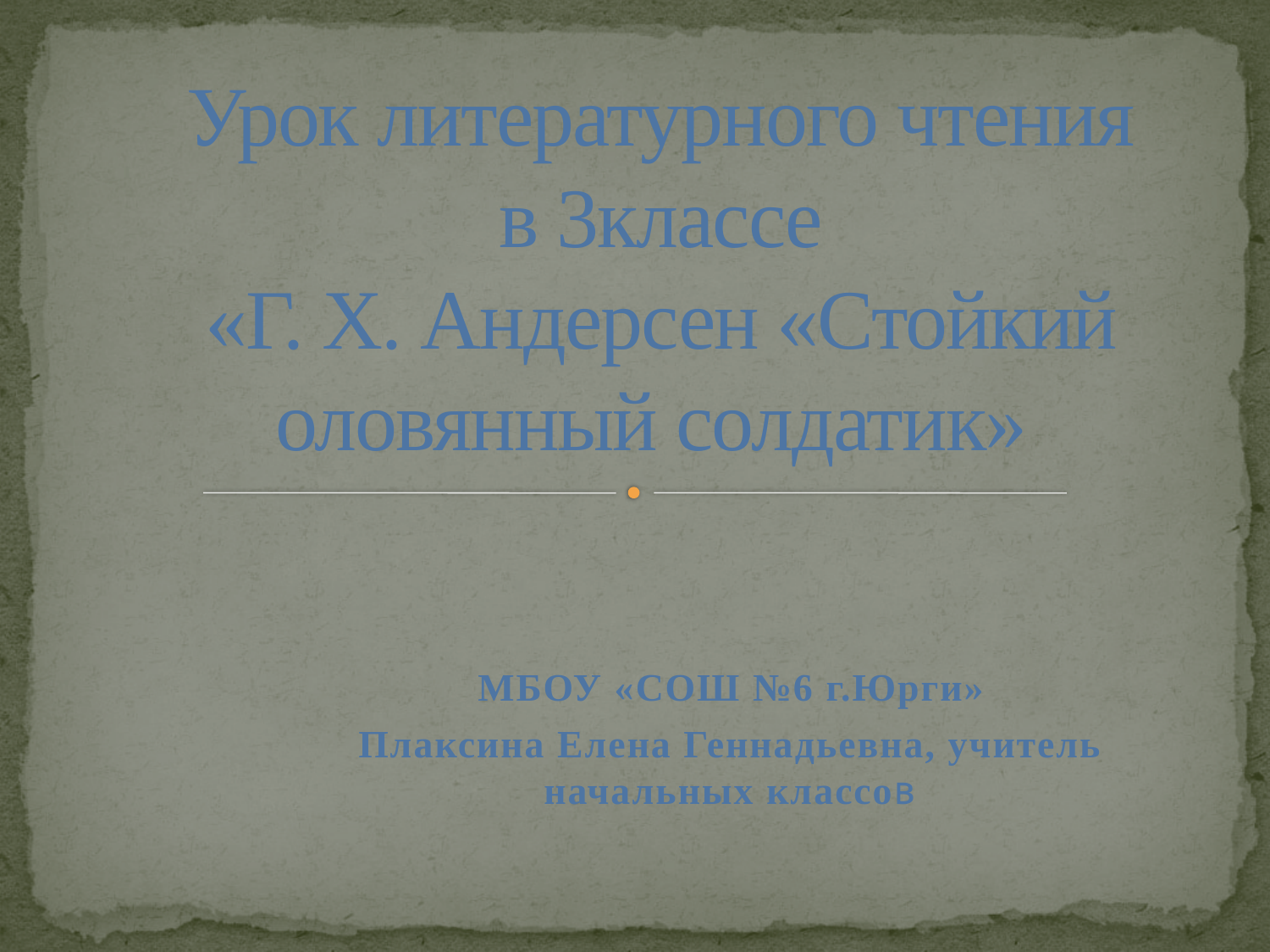

# Урок литературного чтения в 3классе «Г. Х. Андерсен «Стойкий оловянный солдатик»
МБОУ «СОШ №6 г.Юрги»
Плаксина Елена Геннадьевна, учитель начальных классов